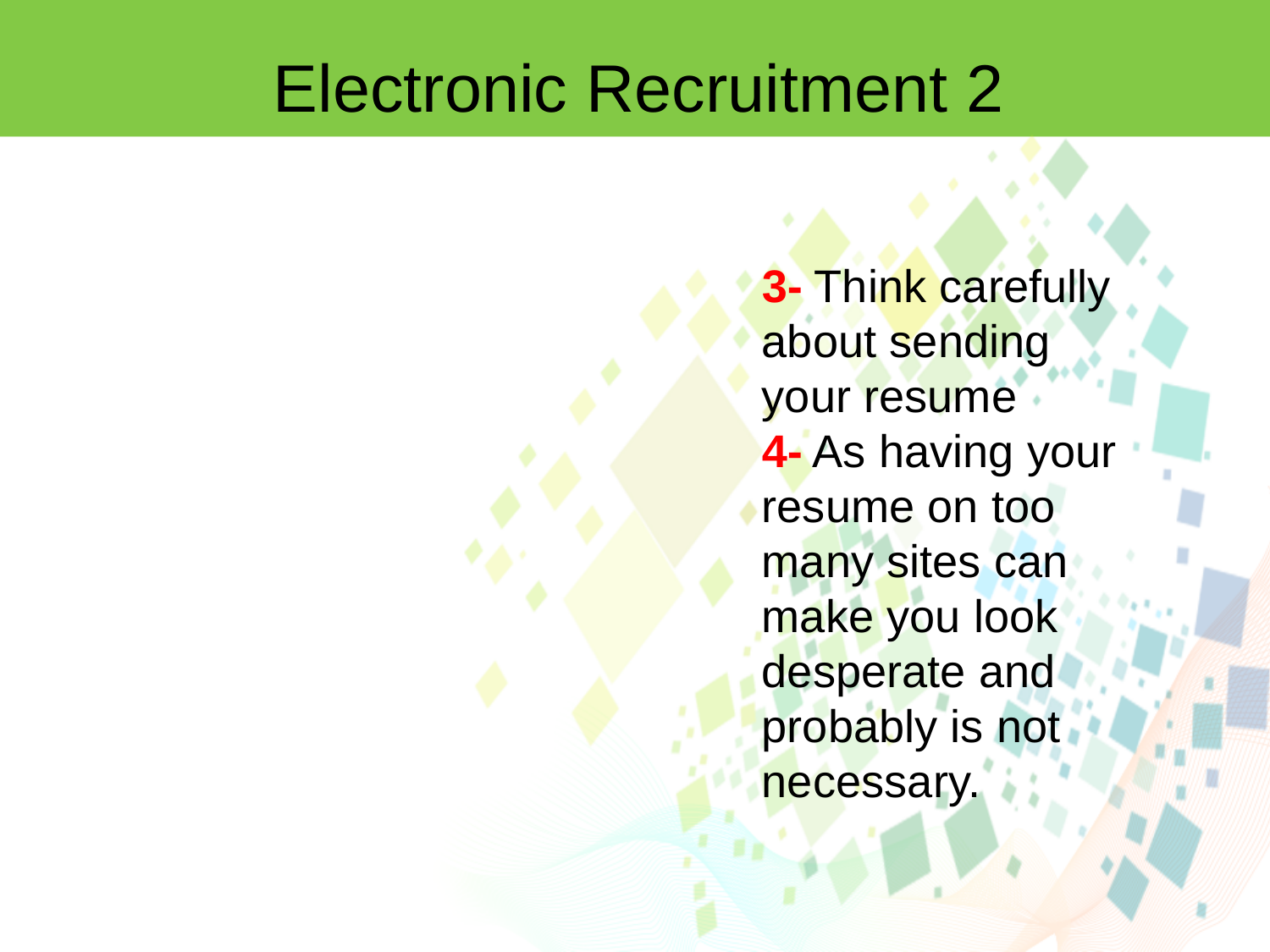

Electronic Recruitment 2
3- Think carefully about sending your resume
4- As having your resume on too many sites can make you look desperate and probably is not necessary.